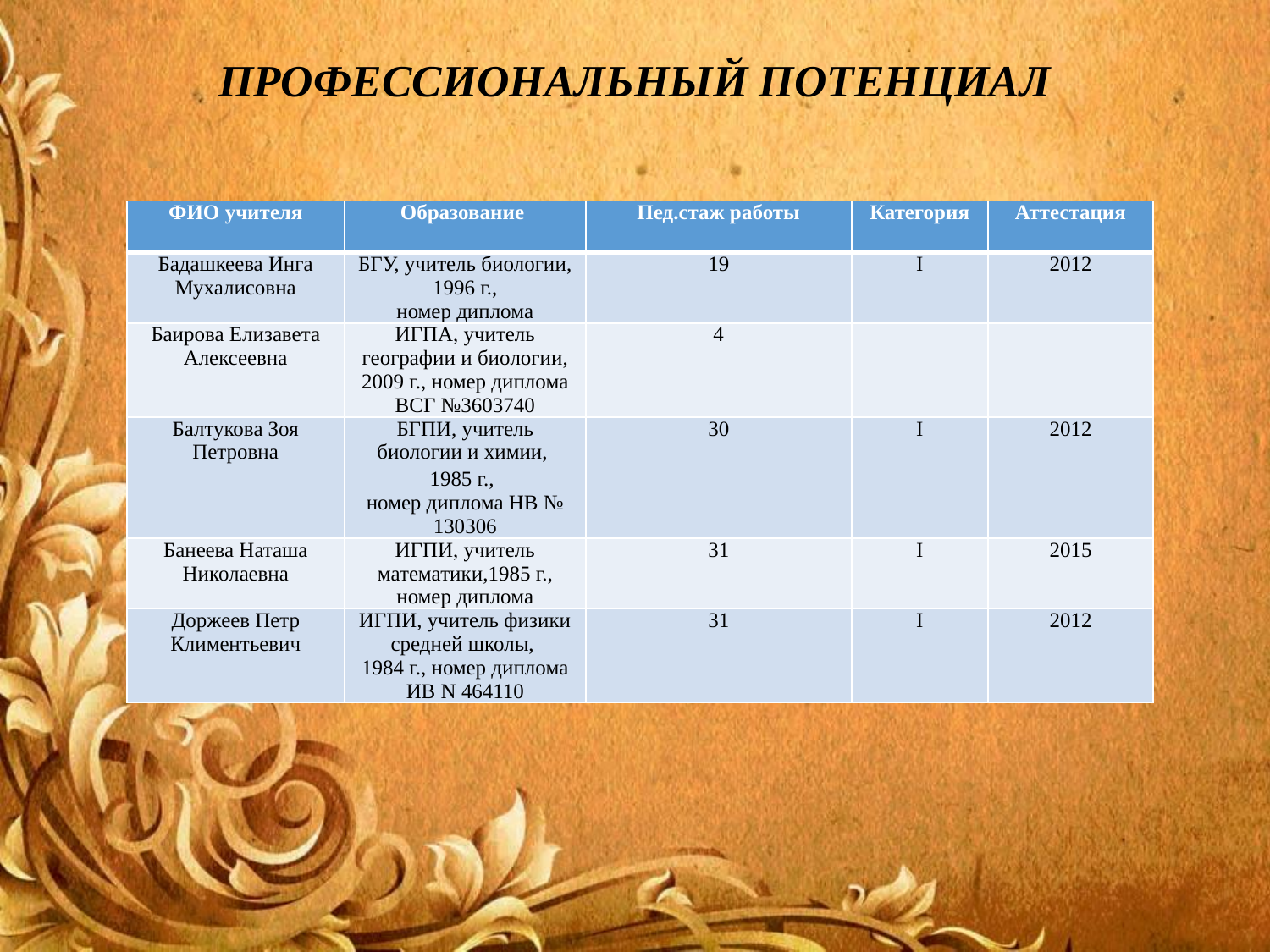

# ПРОФЕССИОНАЛЬНЫЙ ПОТЕНЦИАЛ
| ФИО учителя | Образование | Пед.стаж работы | Категория | Аттестация |
| --- | --- | --- | --- | --- |
| Бадашкеева Инга Мухалисовна | БГУ, учитель биологии, 1996 г., номер диплома | 19 | I | 2012 |
| Баирова Елизавета Алексеевна | ИГПА, учитель географии и биологии, 2009 г., номер диплома ВСГ №3603740 | 4 |  |  |
| Балтукова Зоя Петровна | БГПИ, учитель биологии и химии, 1985 г., номер диплома НВ № 130306 | 30 | I | 2012 |
| Банеева Наташа Николаевна | ИГПИ, учитель математики,1985 г., номер диплома | 31 | I | 2015 |
| Доржеев Петр Климентьевич | ИГПИ, учитель физики средней школы, 1984 г., номер диплома ИВ N 464110 | 31 | I | 2012 |